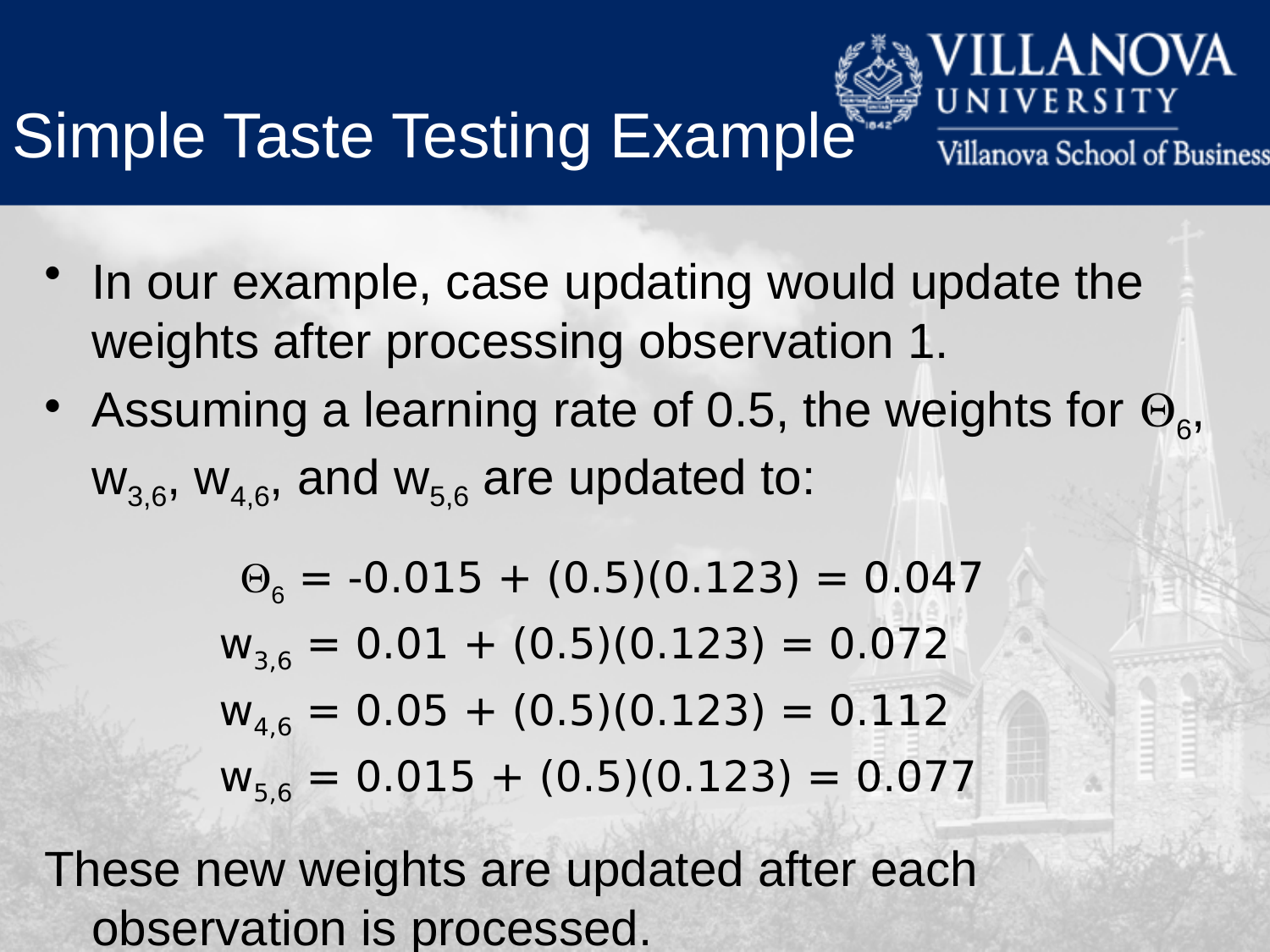

Simple Taste Testing Example
In our example, case updating would update the weights after processing observation 1.
Assuming a learning rate of 0.5, the weights for Θ6, w3,6, w4,6, and w5,6 are updated to:

		 Θ6 = -0.015 + (0.5)(0.123) = 0.047
		w3,6 = 0.01 + (0.5)(0.123) = 0.072
		w4,6 = 0.05 + (0.5)(0.123) = 0.112
		w5,6 = 0.015 + (0.5)(0.123) = 0.077

These new weights are updated after each observation is processed.